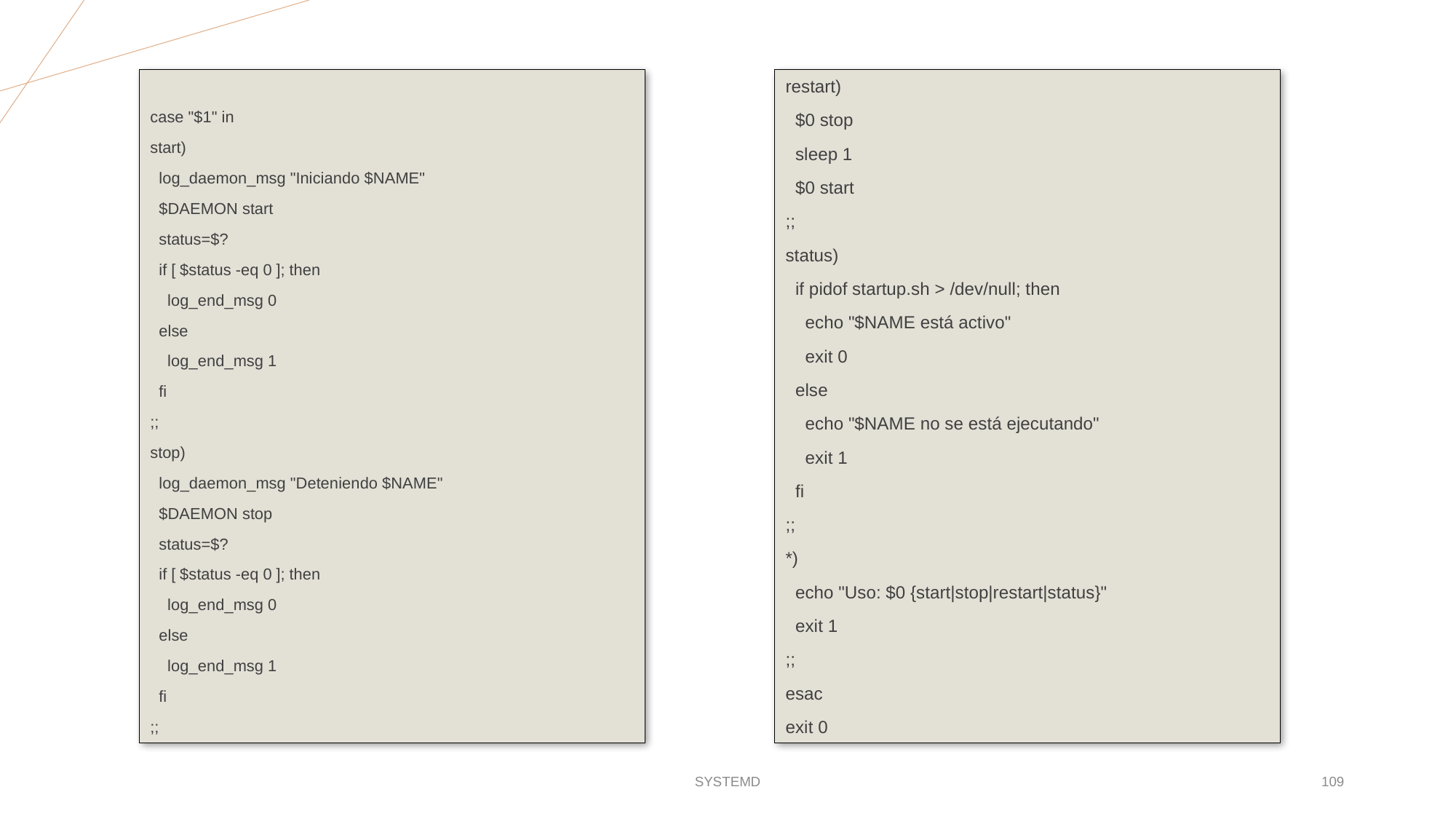

restart)
  $0 stop
  sleep 1
  $0 start
;;
status)
  if pidof startup.sh > /dev/null; then
    echo "$NAME está activo"
    exit 0
  else
    echo "$NAME no se está ejecutando"
    exit 1
  fi
;;
*)
  echo "Uso: $0 {start|stop|restart|status}"
  exit 1
;;
esac
exit 0

case "$1" in
start)
  log_daemon_msg "Iniciando $NAME"
  $DAEMON start
  status=$?
  if [ $status -eq 0 ]; then
    log_end_msg 0
  else
    log_end_msg 1
  fi
;;
stop)
  log_daemon_msg "Deteniendo $NAME"
  $DAEMON stop
  status=$?
  if [ $status -eq 0 ]; then
    log_end_msg 0
  else
    log_end_msg 1
  fi
;;
SYSTEMD
109